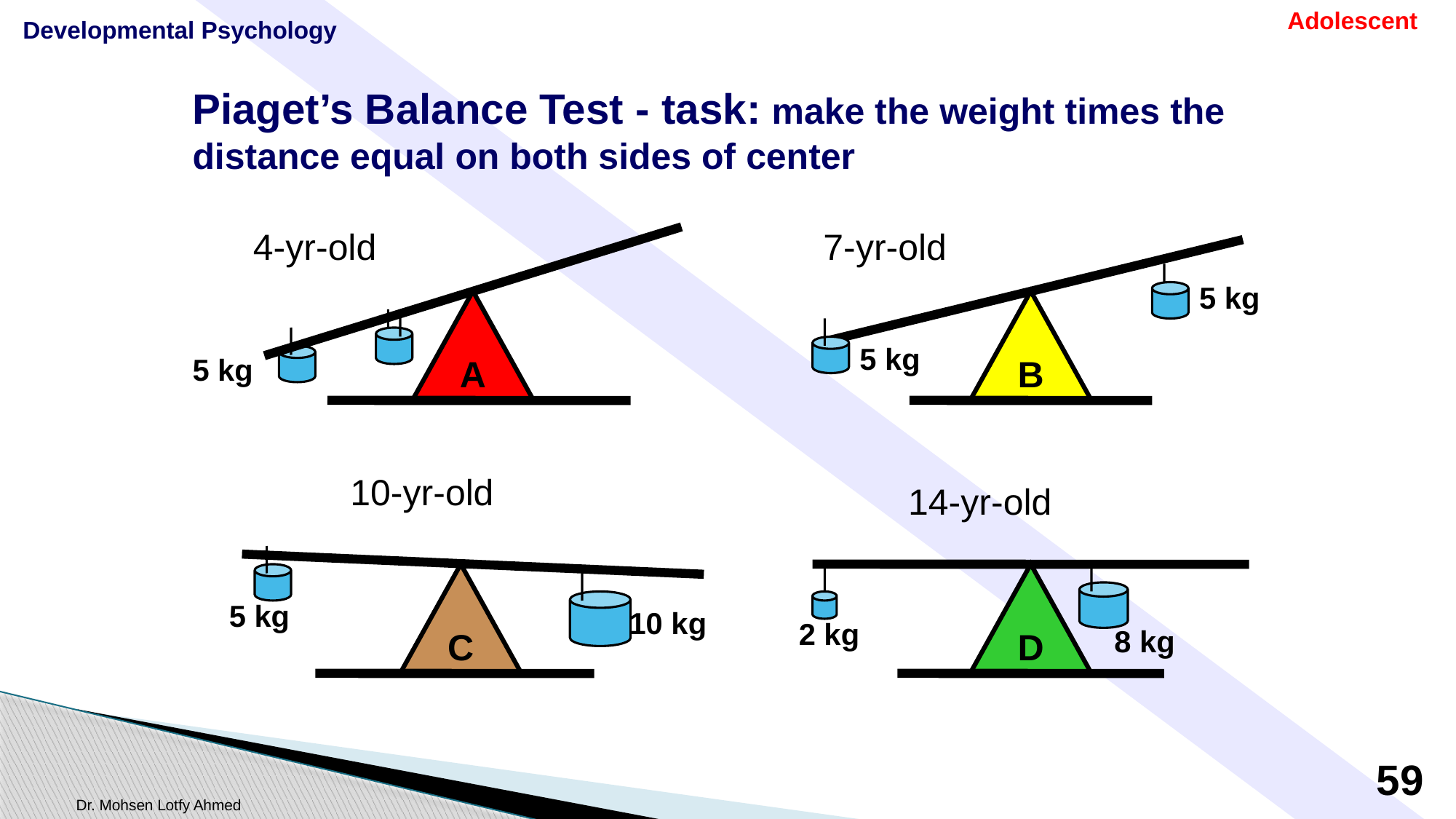

Adolescent
Developmental Psychology
Piaget’s Balance Test - task: make the weight times the distance equal on both sides of center
4-yr-old
7-yr-old

5 kg

A

B

5 kg

5 kg

10-yr-old
14-yr-old

C

D

5 kg
10 kg
2 kg
8 kg

59
Dr. Mohsen Lotfy Ahmed